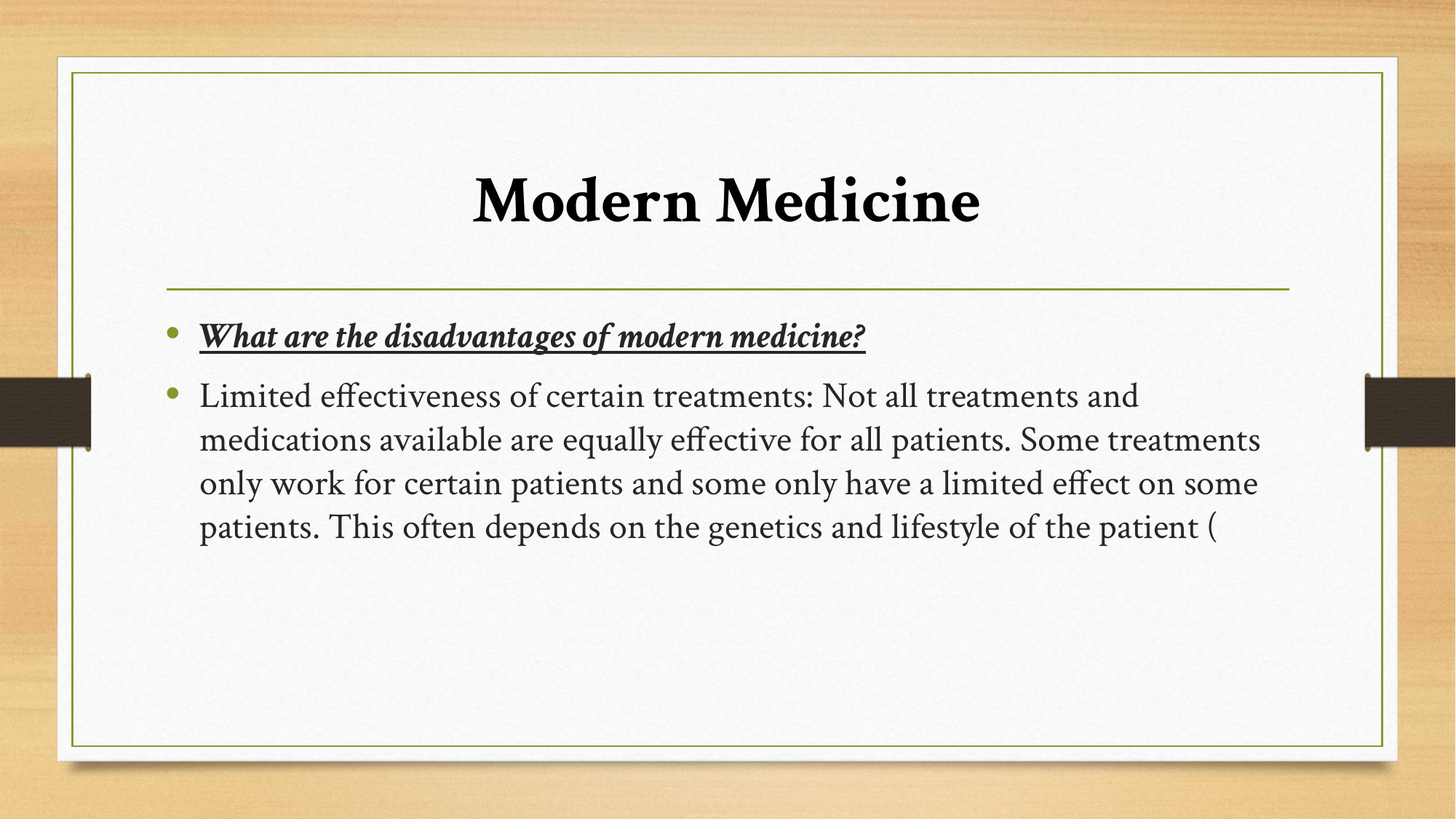

# Modern Medicine
What are the disadvantages of modern medicine?
Limited effectiveness of certain treatments: Not all treatments and medications available are equally effective for all patients. Some treatments only work for certain patients and some only have a limited effect on some patients. This often depends on the genetics and lifestyle of the patient (